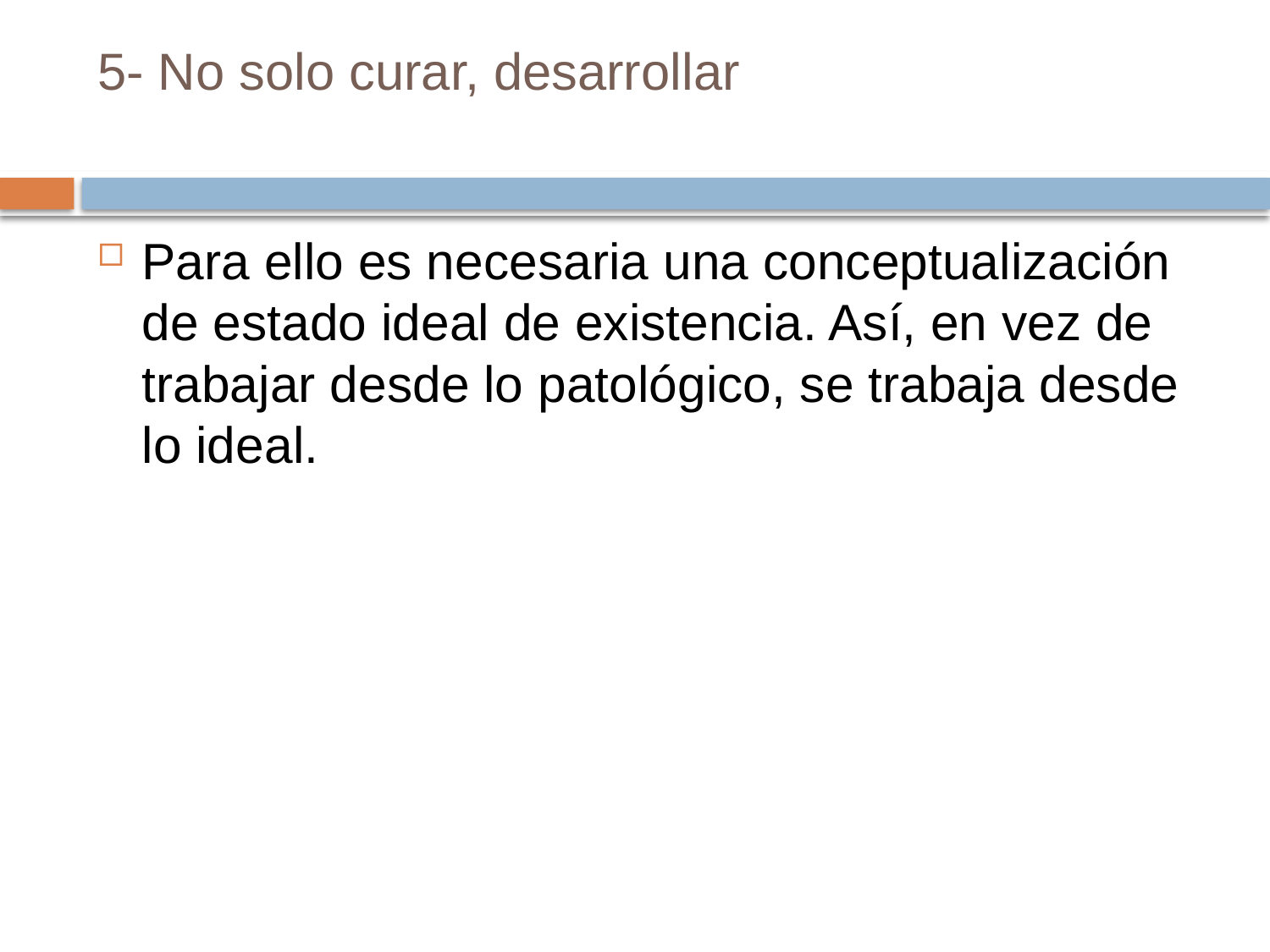

# 5- No solo curar, desarrollar
Para ello es necesaria una conceptualización de estado ideal de existencia. Así, en vez de trabajar desde lo patológico, se trabaja desde lo ideal.